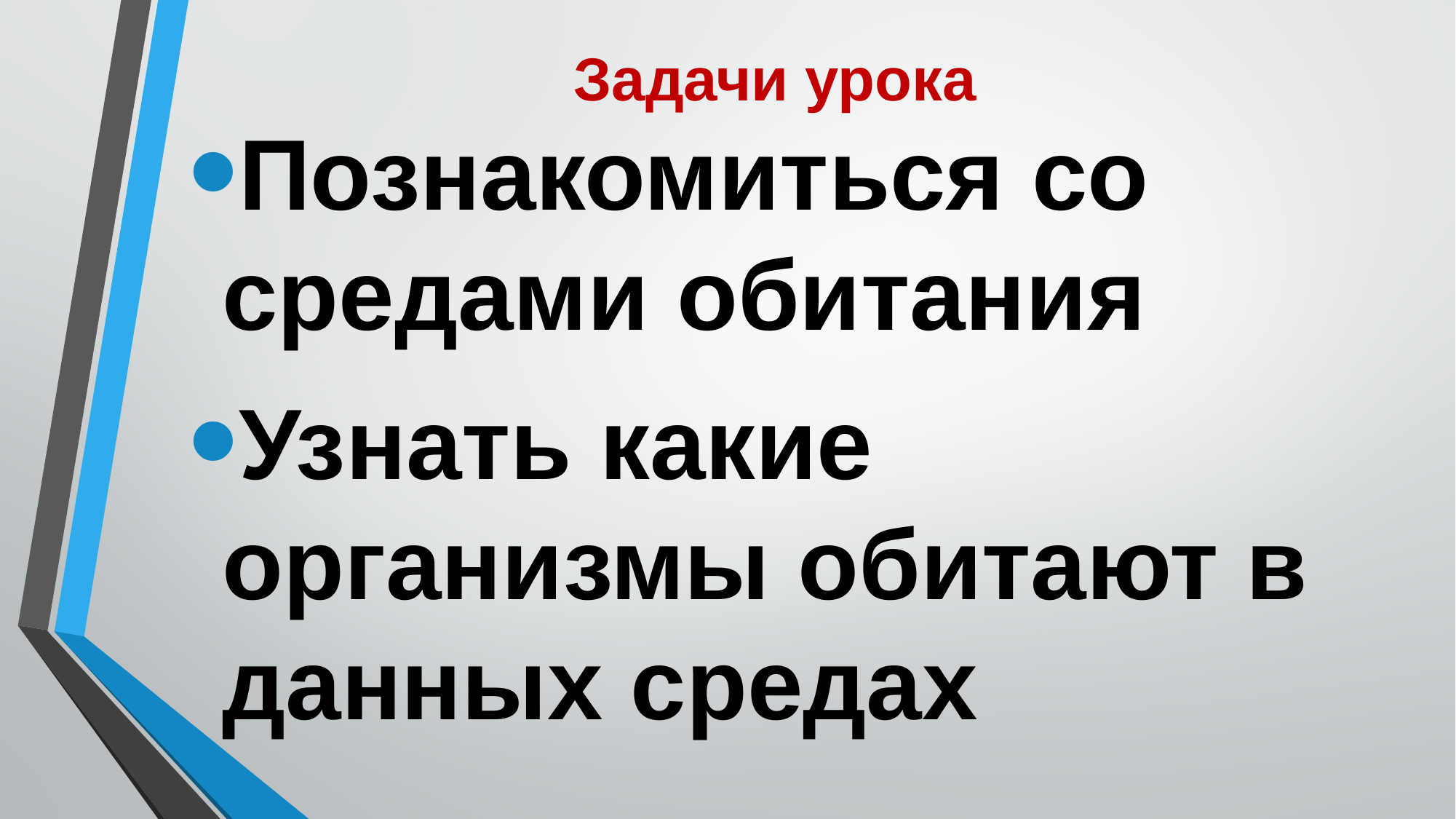

# Задачи урока
Познакомиться со средами обитания
Узнать какие организмы обитают в данных средах